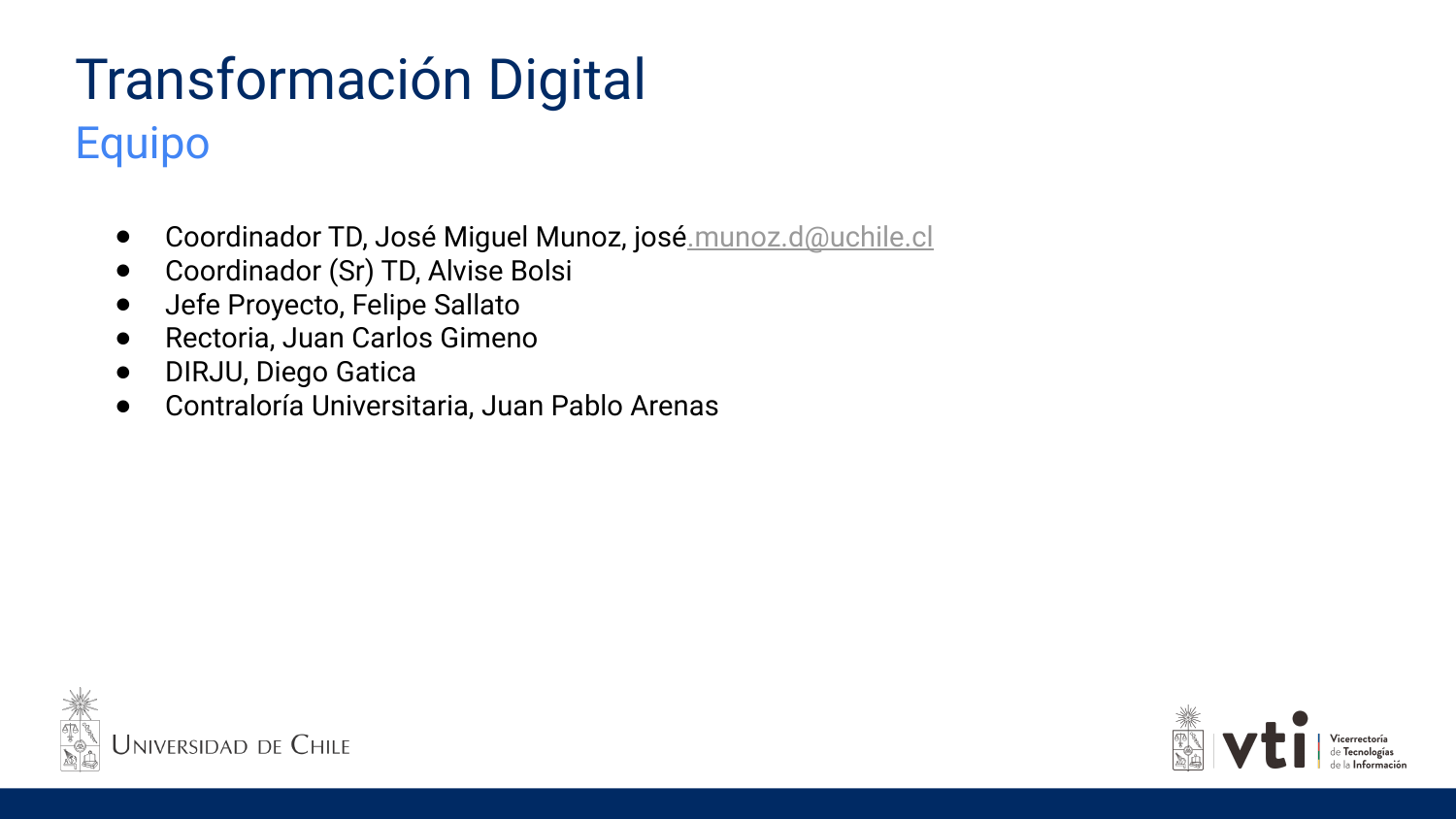

# Transformación Digital
Equipo

Coordinador TD, José Miguel Munoz, josé.munoz.d@uchile.cl
Coordinador (Sr) TD, Alvise Bolsi
Jefe Proyecto, Felipe Sallato
Rectoria, Juan Carlos Gimeno
DIRJU, Diego Gatica
Contraloría Universitaria, Juan Pablo Arenas